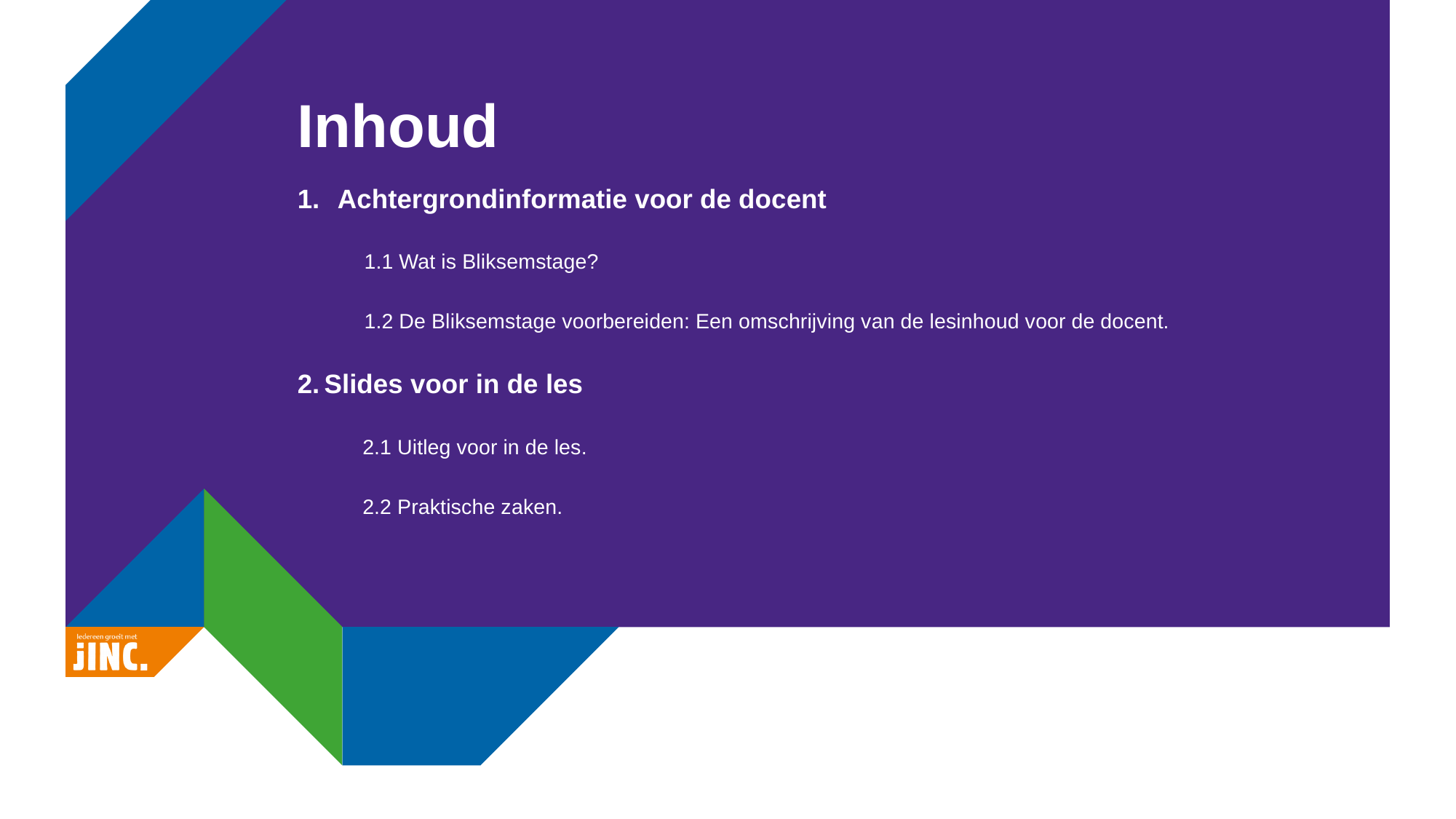

# Inhoud
Achtergrondinformatie voor de docent
1.1 Wat is Bliksemstage?
1.2 De Bliksemstage voorbereiden: Een omschrijving van de lesinhoud voor de docent.
Slides voor in de les
  2.1 Uitleg voor in de les.
  2.2 Praktische zaken.